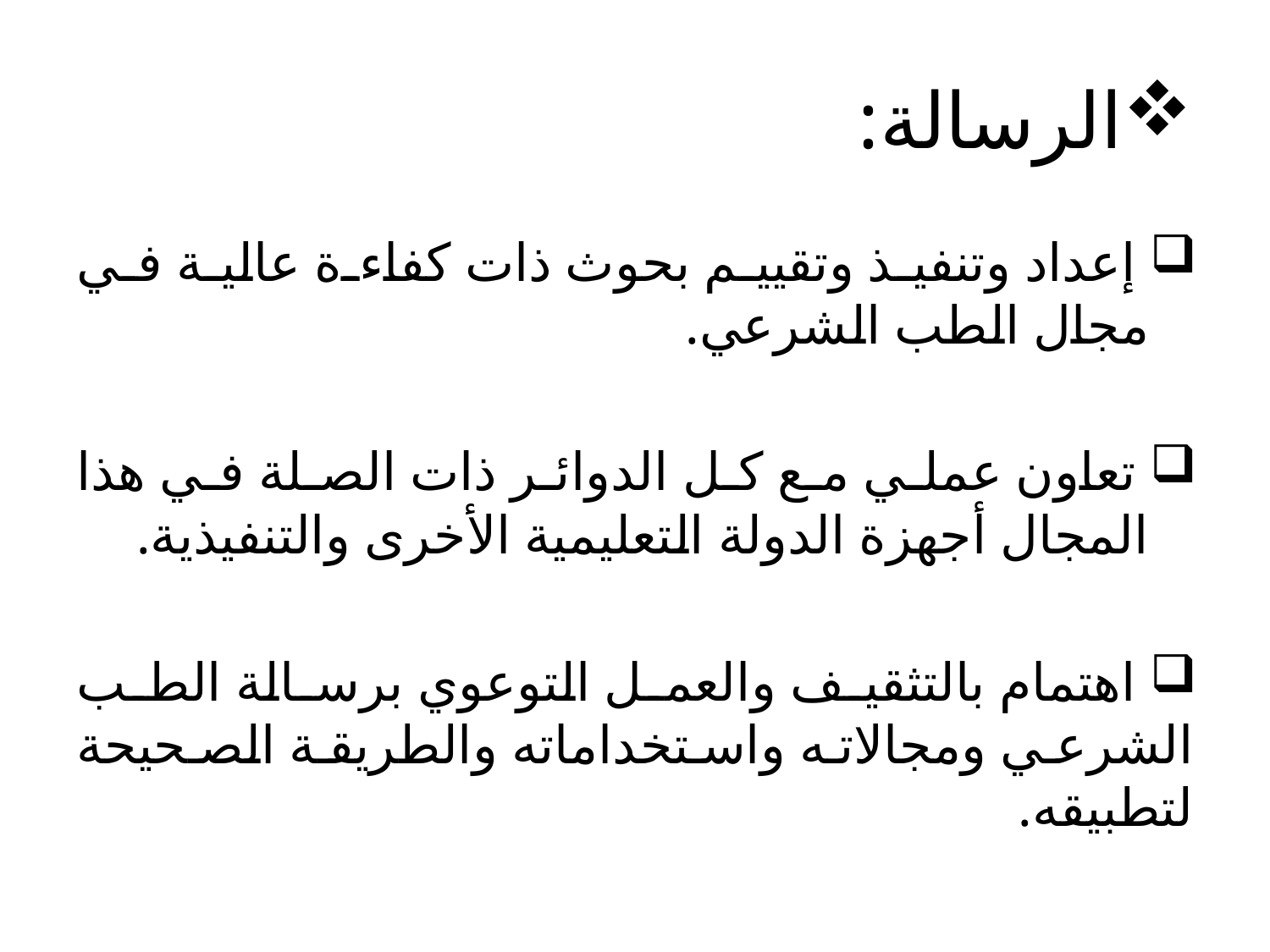

# الرسالة:
 إعداد وتنفيذ وتقييم بحوث ذات كفاءة عالية في مجال الطب الشرعي.

 تعاون عملي مع كل الدوائر ذات الصلة في هذا المجال أجهزة الدولة التعليمية الأخرى والتنفيذية.

 اهتمام بالتثقيف والعمل التوعوي برسالة الطب الشرعي ومجالاته واستخداماته والطريقة الصحيحة لتطبيقه.